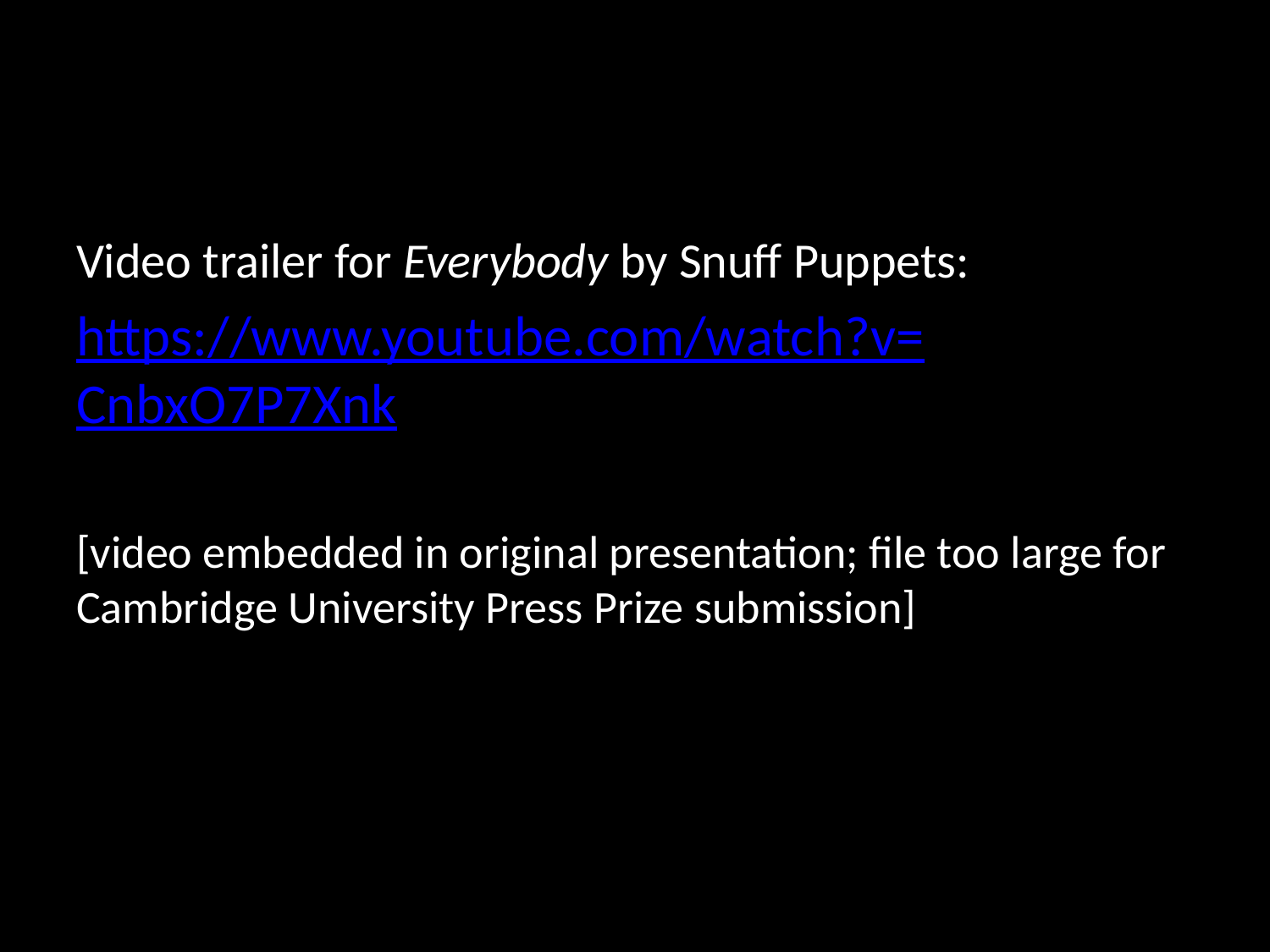

Video trailer for Everybody by Snuff Puppets:
https://www.youtube.com/watch?v=CnbxO7P7Xnk

[video embedded in original presentation; file too large for Cambridge University Press Prize submission]